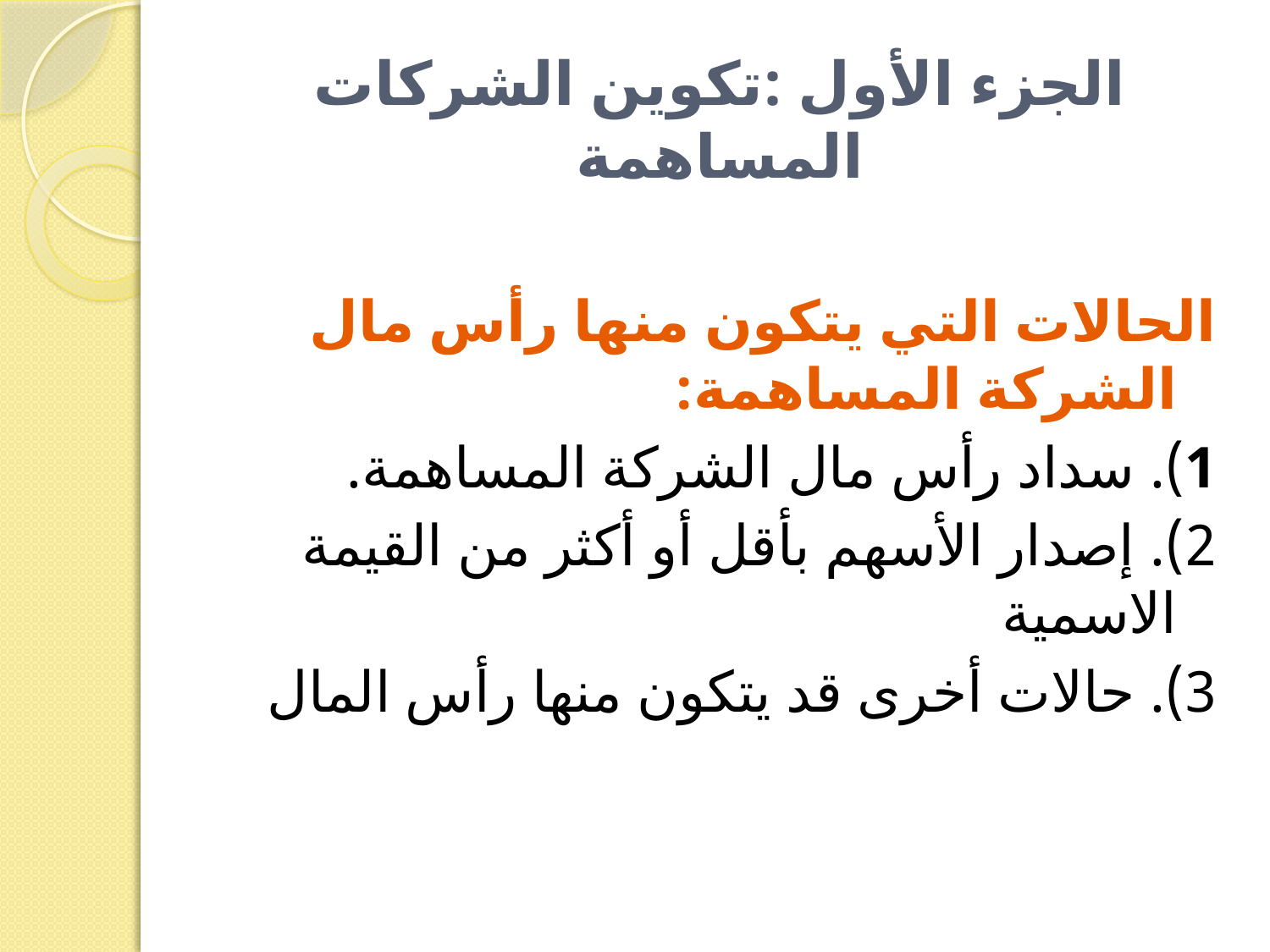

# الجزء الأول :تكوين الشركات المساهمة

الحالات التي يتكون منها رأس مال الشركة المساهمة:
1). سداد رأس مال الشركة المساهمة.
2). إصدار الأسهم بأقل أو أكثر من القيمة الاسمية
3). حالات أخرى قد يتكون منها رأس المال